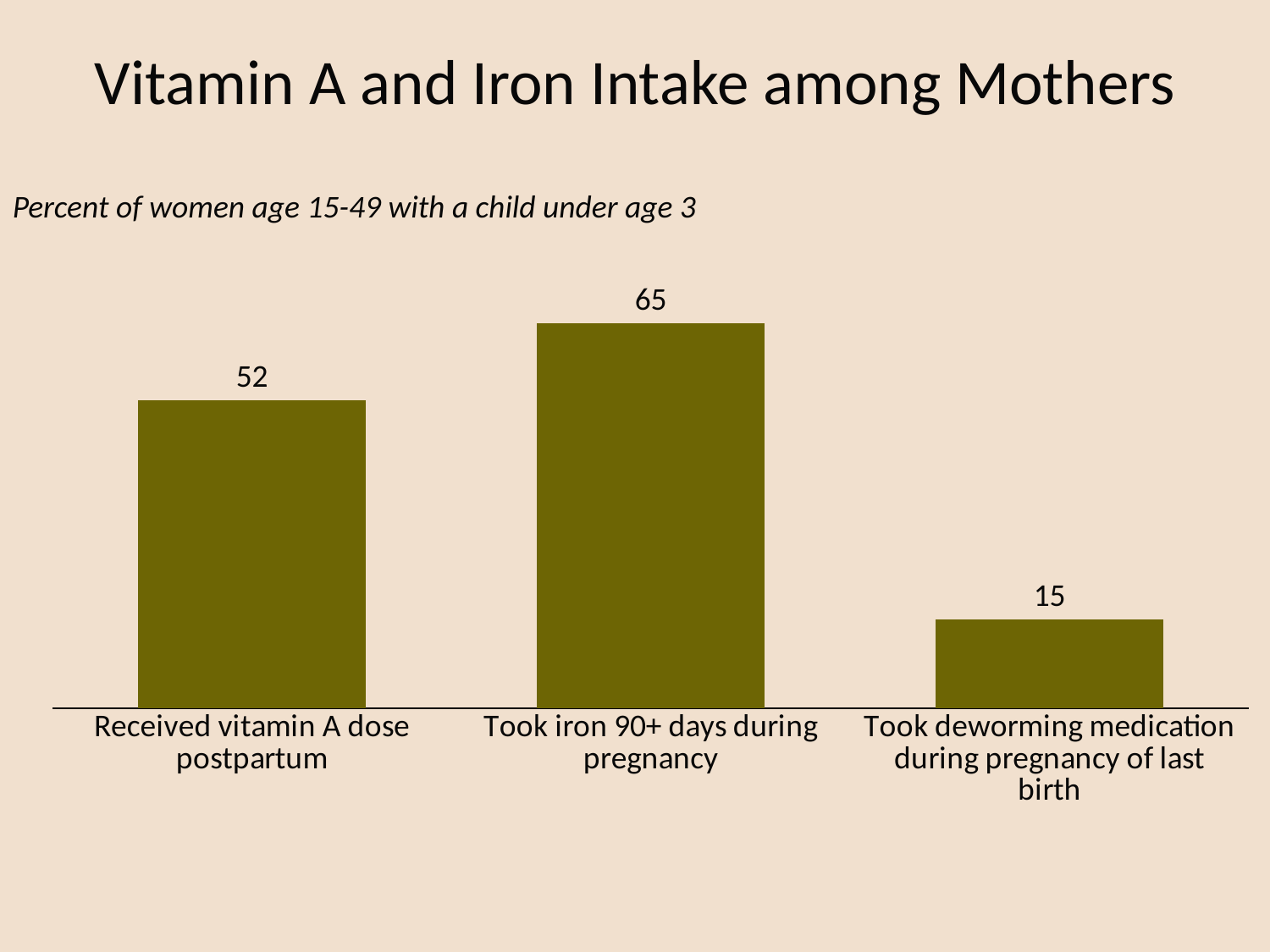

# Vitamin A and Iron Intake among Mothers
Percent of women age 15-49 with a child under age 3

### Chart

| Category | Series 1 |
|---|---|
| Received vitamin A dose postpartum | 52.0 |
| Took iron 90+ days during pregnancy | 65.0 |
| Took deworming medication during pregnancy of last birth | 15.0 |